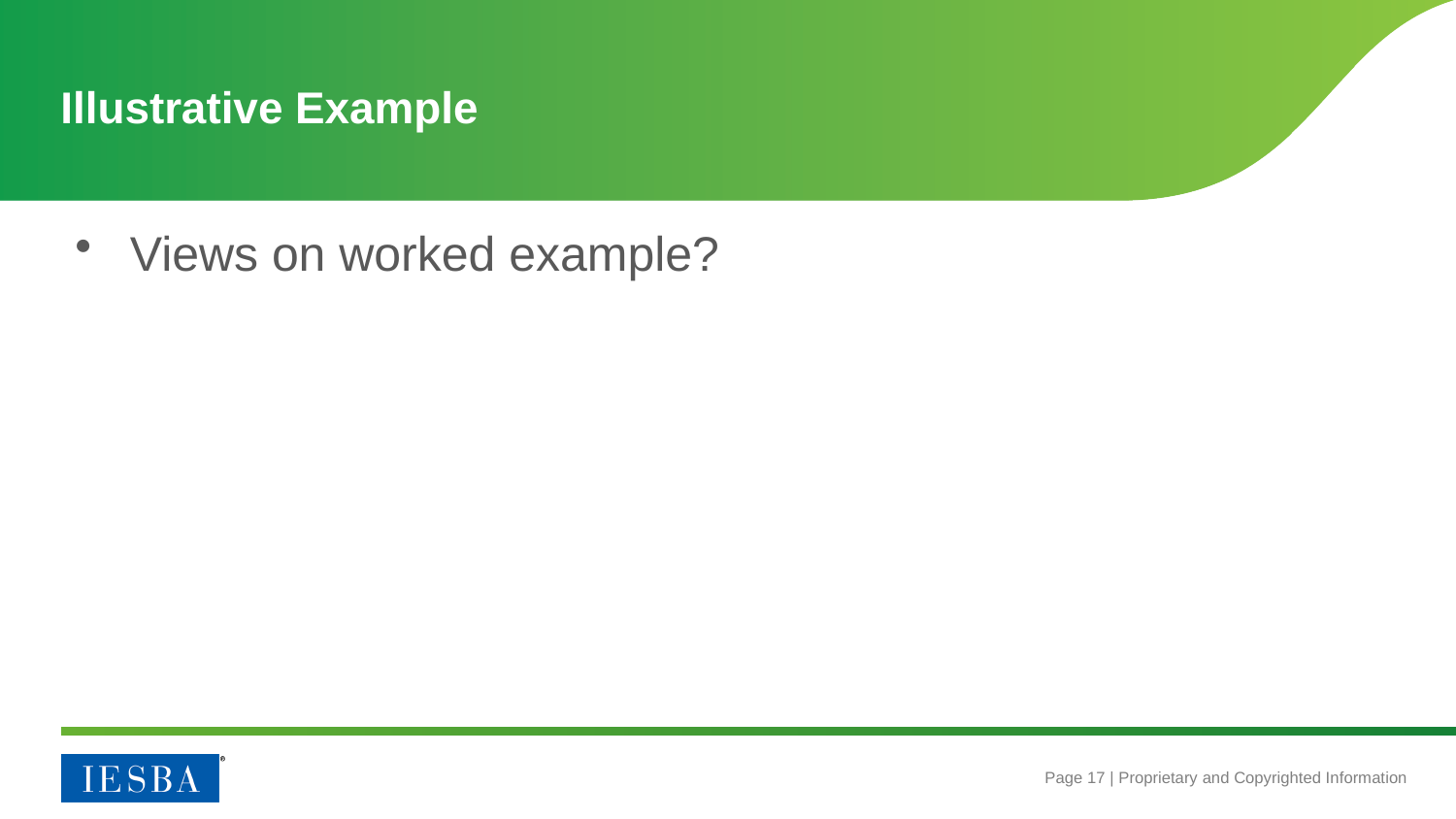

# Illustrative Example
Views on worked example?